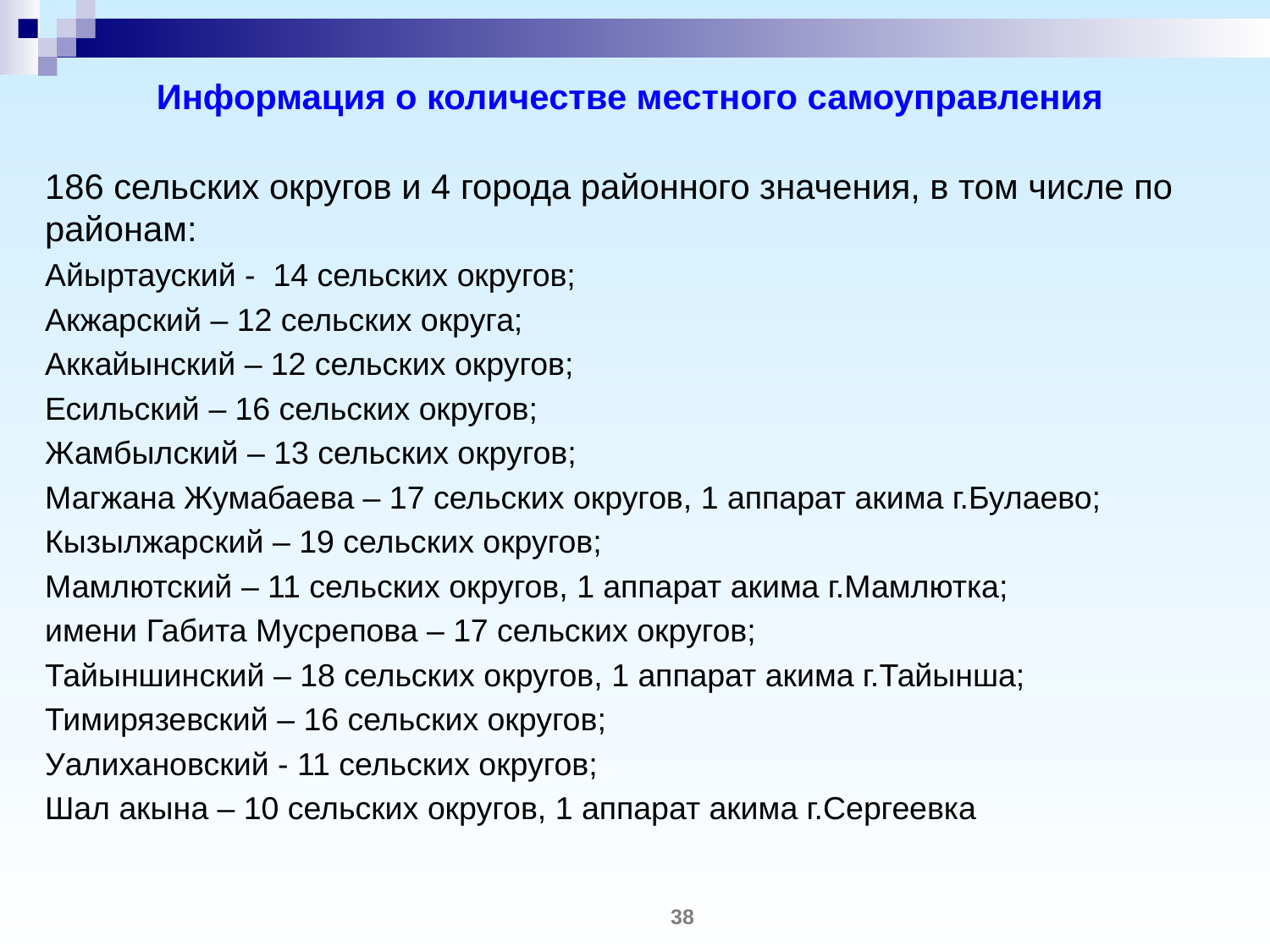

Информация о количестве местного самоуправления
186 сельских округов и 4 города районного значения, в том числе по районам:
Айыртауский -  14 сельских округов;
Акжарский – 12 сельских округа;
Аккайынский – 12 сельских округов;
Есильский – 16 сельских округов;
Жамбылский – 13 сельских округов;
Магжана Жумабаева – 17 сельских округов, 1 аппарат акима г.Булаево;
Кызылжарский – 19 сельских округов;
Мамлютский – 11 сельских округов, 1 аппарат акима г.Мамлютка;
имени Габита Мусрепова – 17 сельских округов;
Тайыншинский – 18 сельских округов, 1 аппарат акима г.Тайынша;
Тимирязевский – 16 сельских округов;
Уалихановский - 11 сельских округов;
Шал акына – 10 сельских округов, 1 аппарат акима г.Сергеевка

38